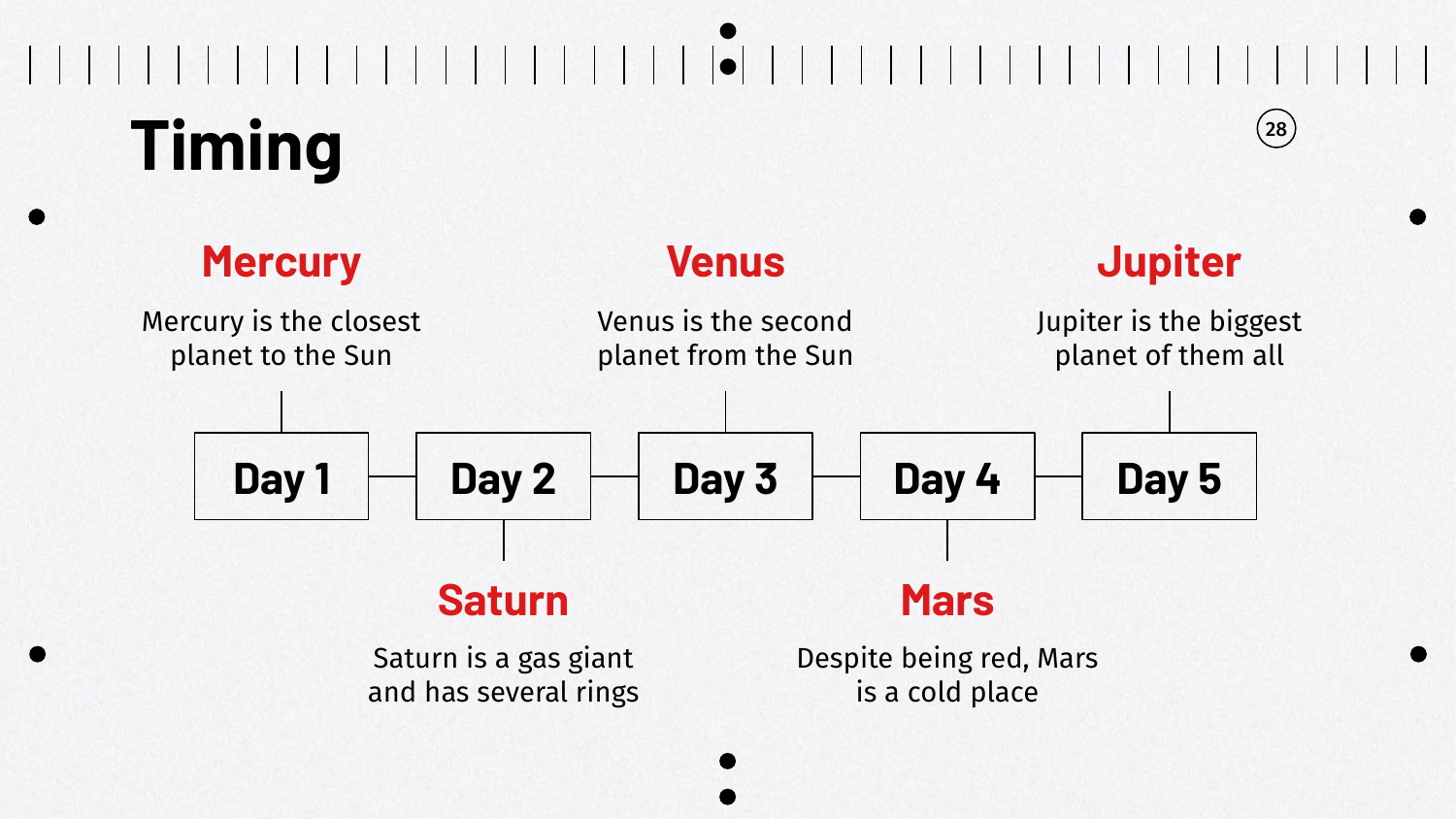

# Timing
28

Mercury
Venus
Jupiter
Mercury is the closest planet to the Sun
Venus is the second planet from the Sun
Jupiter is the biggest planet of them all
Day 1
Day 2
Day 3
Day 4
Day 5
Saturn
Mars
Saturn is a gas giant and has several rings
Despite being red, Mars is a cold place